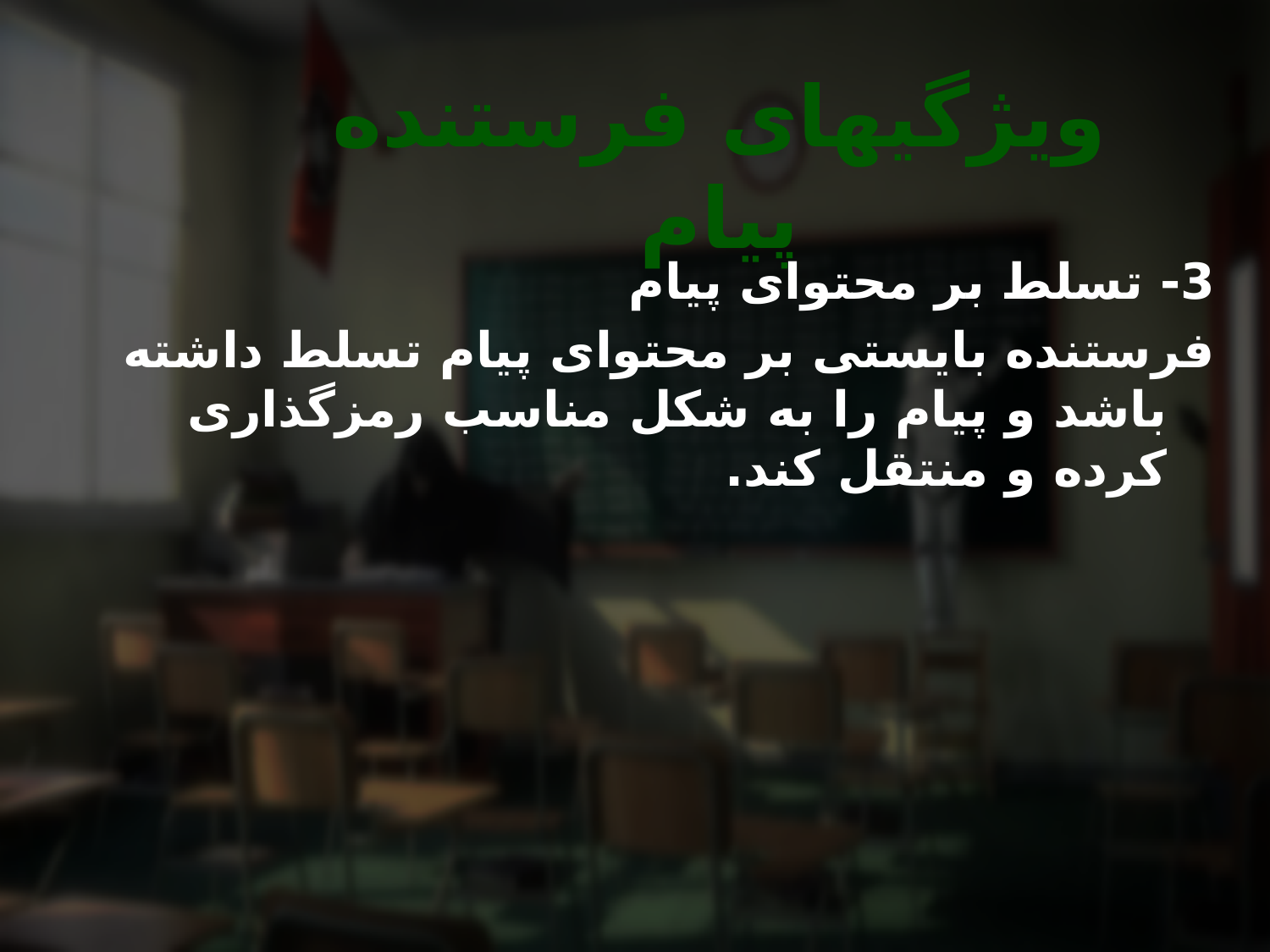

ویژگیهای فرستنده پیام
3- تسلط بر محتوای پیام
فرستنده بایستی بر محتوای پیام تسلط داشته باشد و پیام را به شکل مناسب رمزگذاری کرده و منتقل کند.